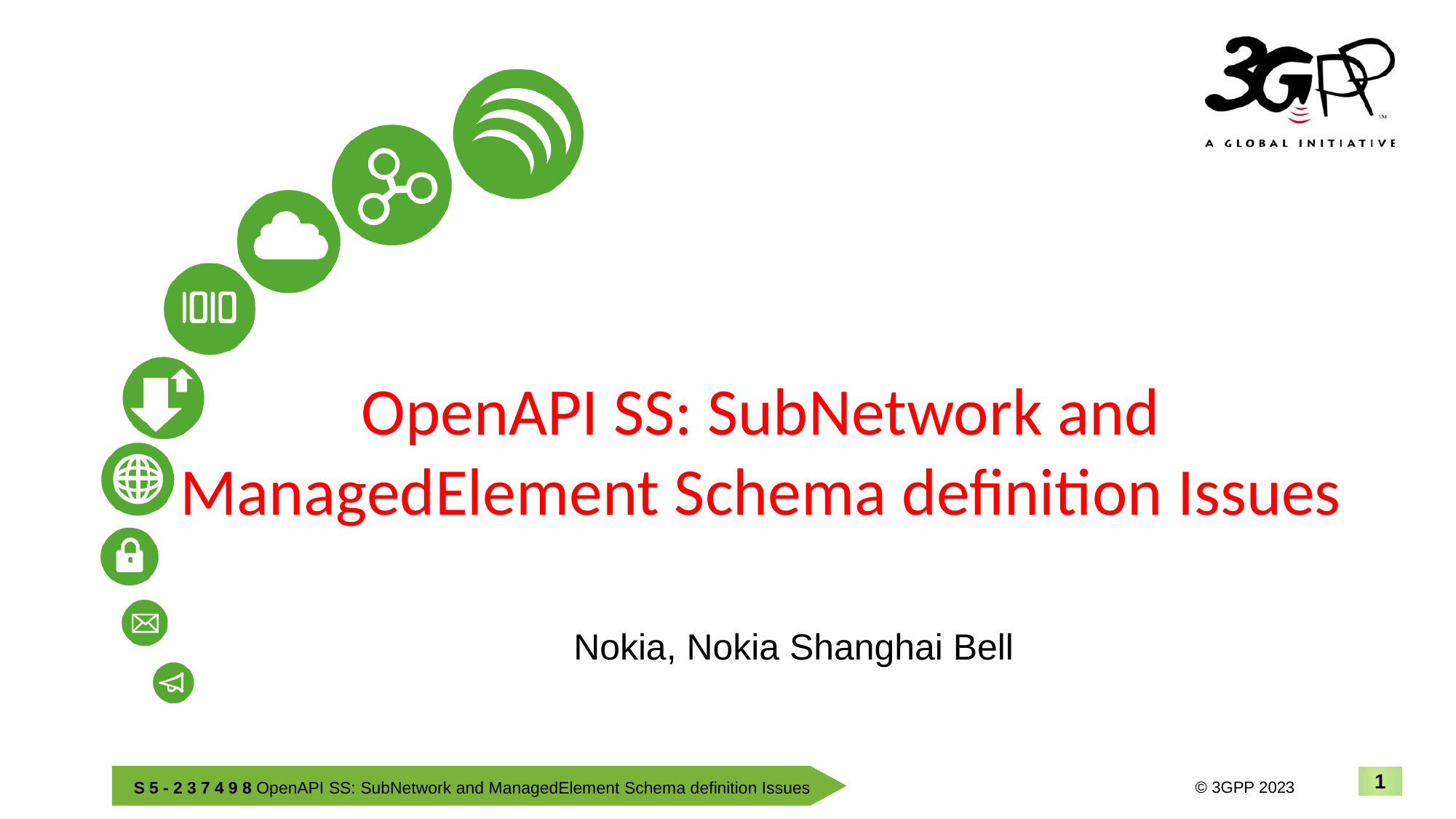

# OpenAPI SS: SubNetwork and ManagedElement Schema definition Issues

Nokia, Nokia Shanghai Bell